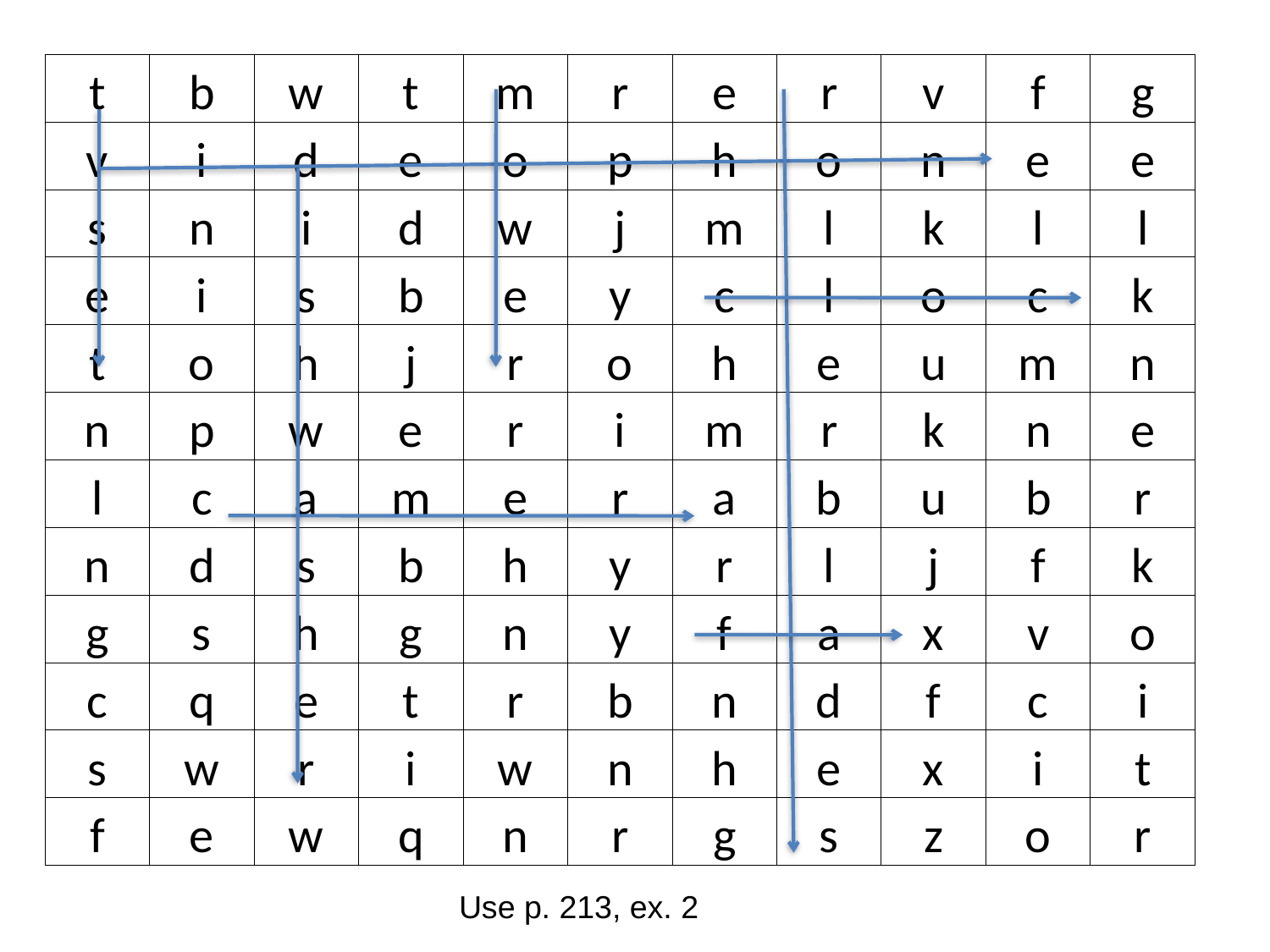

| t | b | w | t | m | r | e | r | v | f | g |
| --- | --- | --- | --- | --- | --- | --- | --- | --- | --- | --- |
| v | i | d | e | o | p | h | o | n | e | e |
| s | n | i | d | w | j | m | l | k | l | l |
| e | i | s | b | e | y | c | l | o | c | k |
| t | o | h | j | r | o | h | e | u | m | n |
| n | p | w | e | r | i | m | r | k | n | e |
| l | c | a | m | e | r | a | b | u | b | r |
| n | d | s | b | h | y | r | l | j | f | k |
| g | s | h | g | n | y | f | a | x | v | o |
| c | q | e | t | r | b | n | d | f | c | i |
| s | w | r | i | w | n | h | e | x | i | t |
| f | e | w | q | n | r | g | s | z | o | r |
Use p. 213, ex. 2